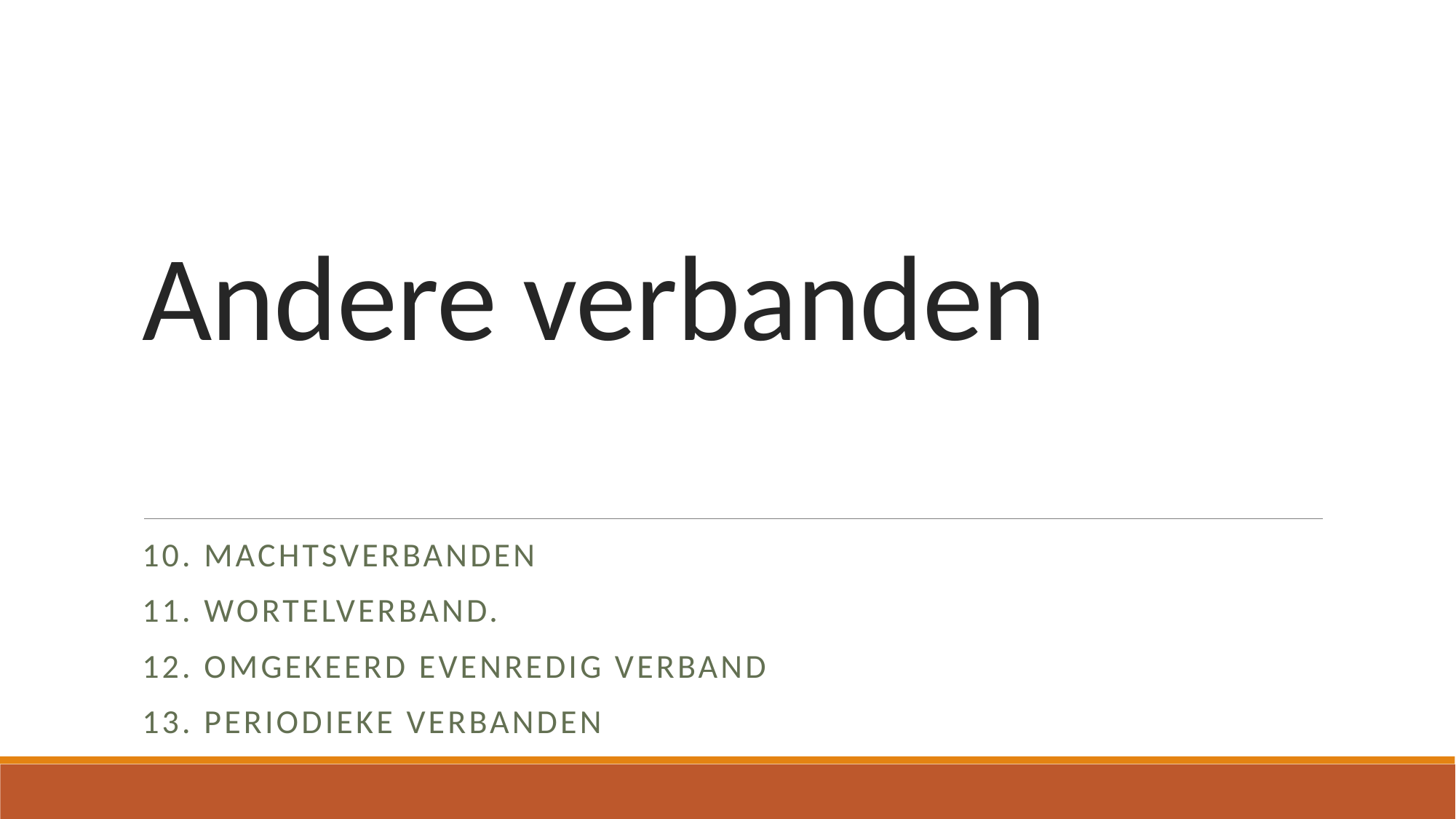

T3 periode 1
Thema 5
Lineair verband
# Andere verbanden
10. Machtsverbanden
11. Wortelverband.
12. Omgekeerd evenredig verband
13. Periodieke verbanden